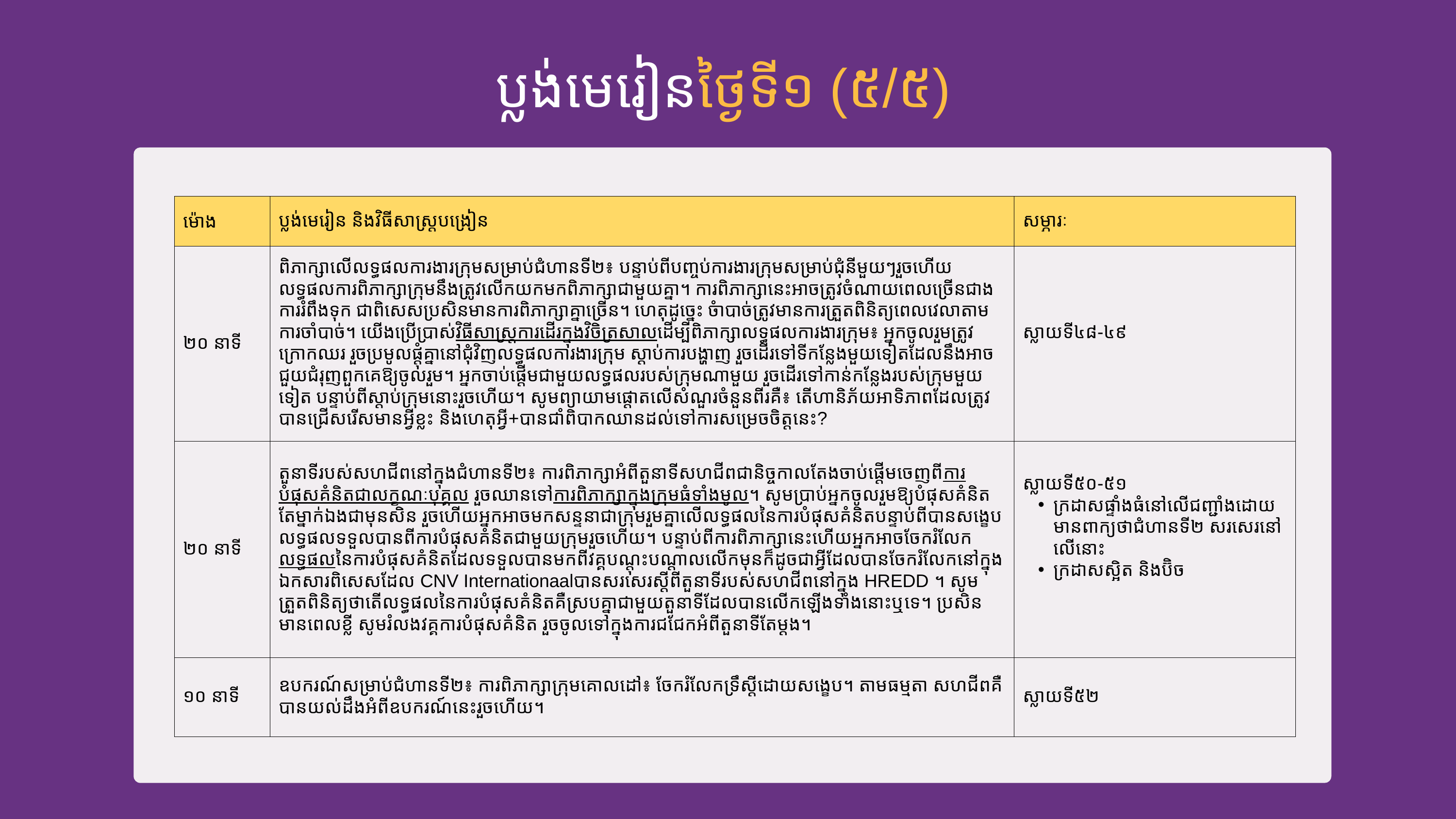

ប្លង់មេរៀនថ្ងៃទី១ (៥/៥)

| ម៉ោង | ប្លង់មេរៀន និងវិធីសាស្ត្រ​បង្រៀន​ | សម្ភារៈ |
| --- | --- | --- |
| ២០ នាទី | ពិភាក្សាលើលទ្ធផលការងារក្រុម​សម្រាប់​ជំហានទី២៖ បន្ទាប់ពីបញ្ចប់​​ការងារក្រុមសម្រាប់​​ជុំ​នីមួយៗ​រួច​ហើយ លទ្ធផល​ការពិភាក្សា​ក្រុម​នឹង​ត្រូវ​លើកយកមក​ពិភាក្សា​ជាមួយ​គ្នា​។ ការ​ពិភាក្សា​នេះ​អាចត្រូវ​ចំណាយ​ពេល​ច្រើន​ជាង​ការ​រំពឹង​ទុក​ ជាពិសេស​ប្រសិន​មានការពិភាក្សា​គ្នា​ច្រើន​។ ​ហេតុដូច្នេះ ចំាបាច់​ត្រូវមាន​ការត្រួតពិនិត្យ​ពេលវេលា​តាមការចាំបាច់។ យើងប្រើប្រាស់​វិធីសាស្ត្រការដើរ​ក្នុង​​វិចិត្រសាល​ដើម្បីពិភាក្សាលទ្ធផល​​ការងារក្រុម​៖ អ្នកចូលរួម​ត្រូវ​ក្រោកឈរ ​រួច​ប្រមូលផ្ដុំ​គ្នា​នៅជុំ​វិញ​លទ្ធផលការងារក្រុម ស្ដាប់​ការបង្ហាញ​ រួចដើរ​ទៅទីកន្លែងមួយទៀត​ដែលនឹងអាចជួយជំរុញពួកគេឱ្យ​ចូលរួម។ អ្នកចាប់ផ្ដើម​ជាមួយ​លទ្ធផលរបស់​ក្រុមណាមួយ រួចដើរ​ទៅកាន់​​កន្លែងរបស់​ក្រុម​​មួយ​ទៀត ​បន្ទាប់ពី​ស្ដាប់ក្រុមនោះ​រួចហើយ​។ សូមព្យាយាម​ផ្ដោត​លើសំណួរ​ចំនួន​ពីរ​គឺ​៖ តើ​ហានិភ័យ​អាទិភាពដែល​​ត្រូវបាន​ជ្រើសរើសមានអ្វីខ្លះ​ និងហេតុអ្វី​+​បានជាំ​ពិបាក​ឈានដល់​ទៅការ​សម្រេចចិត្តនេះ? | ស្លាយទី​៤៨-៤៩ |
| ២០ នាទី | តួនាទីរបស់​សហជីព​នៅក្នុងជំហានទី២៖ ការពិភាក្សា​អំពី​តួនាទីសហជីព​ជានិច្ច​កាល​តែង​ចាប់ផ្ដើម​ចេញពី​ការបំផុស​គំនិត​ជាលក្ខណៈបុគ្គល​ រួចឈានទៅការពិភាក្សា​ក្នុងក្រុមធំទាំងមូល។ សូមប្រាប់​អ្នកចូលរួម​ឱ្យ​បំផុសគំនិត​តែម្នាក់ឯង​ជាមុនសិន រួចហើយអ្នកអាចមក​សន្ទនា​ជាក្រុមរួមគ្នា​លើលទ្ធផលនៃការបំផុសគំនិត​​បន្ទាប់ពីបាន​សង្ខេបលទ្ធផល​ទទួលបាន​ពីការបំផុសគំនិត​ជាមួយក្រុមរួចហើយ។ បន្ទាប់ពីការពិភាក្សា​នេះហើយ​អ្នកអាច​ចែករំលែក​លទ្ធផលនៃការ​បំផុសគំនិត​ដែលទទួលបានមកពី​វគ្គបណ្ដុះបណ្ដាល​លើកមុនក៏ដូចជា​អ្វីដែលបានចែករំលែកនៅក្នុងឯកសារពិសេស​ដែល​ CNV Internationaalបានសរសេ​រស្ដីពី​តួនាទីរបស់សហជីពនៅក្នុង HREDD ។ សូម​ត្រួតពិនិត្យ​ថាតើ​លទ្ធផលនៃការបំផុសគំនិត​​គឺ​ស្រប​គ្នា​ជាមួយ​តួនាទី​ដែលបាន​លើកឡើង​ទាំងនោះ​ឬទេ។ ប្រសិនមានពេល​ខ្លី សូមរំលងវគ្គ​ការ​បំផុស​គំនិត​ រួច​ចូលទៅក្នុងការជជែក​អំពី​តួនាទីតែម្ដង។ | ស្លាយទី​៥០-៥១ ក្រដាសផ្ទាំងធំនៅលើជញ្ជាំង​ដោយ​មានពាក្យថា​ជំហានទី២ សរសេរ​នៅលើនោះ ក្រដាសស្អិត​ និងប៊ិច​ |
| ១០ នាទី | ឧបករណ៍​សម្រាប់​ជំហានទី២៖ ការពិភាក្សា​ក្រុមគោលដៅ៖ ចែករំលែកទ្រឹស្ដី​ដោយសង្ខេប​។ តាម​ធម្មតា សហជីពគឺ​បានយល់ដឹង​អំពី​ឧបករណ៍​នេះរួចហើយ។ | ស្លាយទី​៥២ |